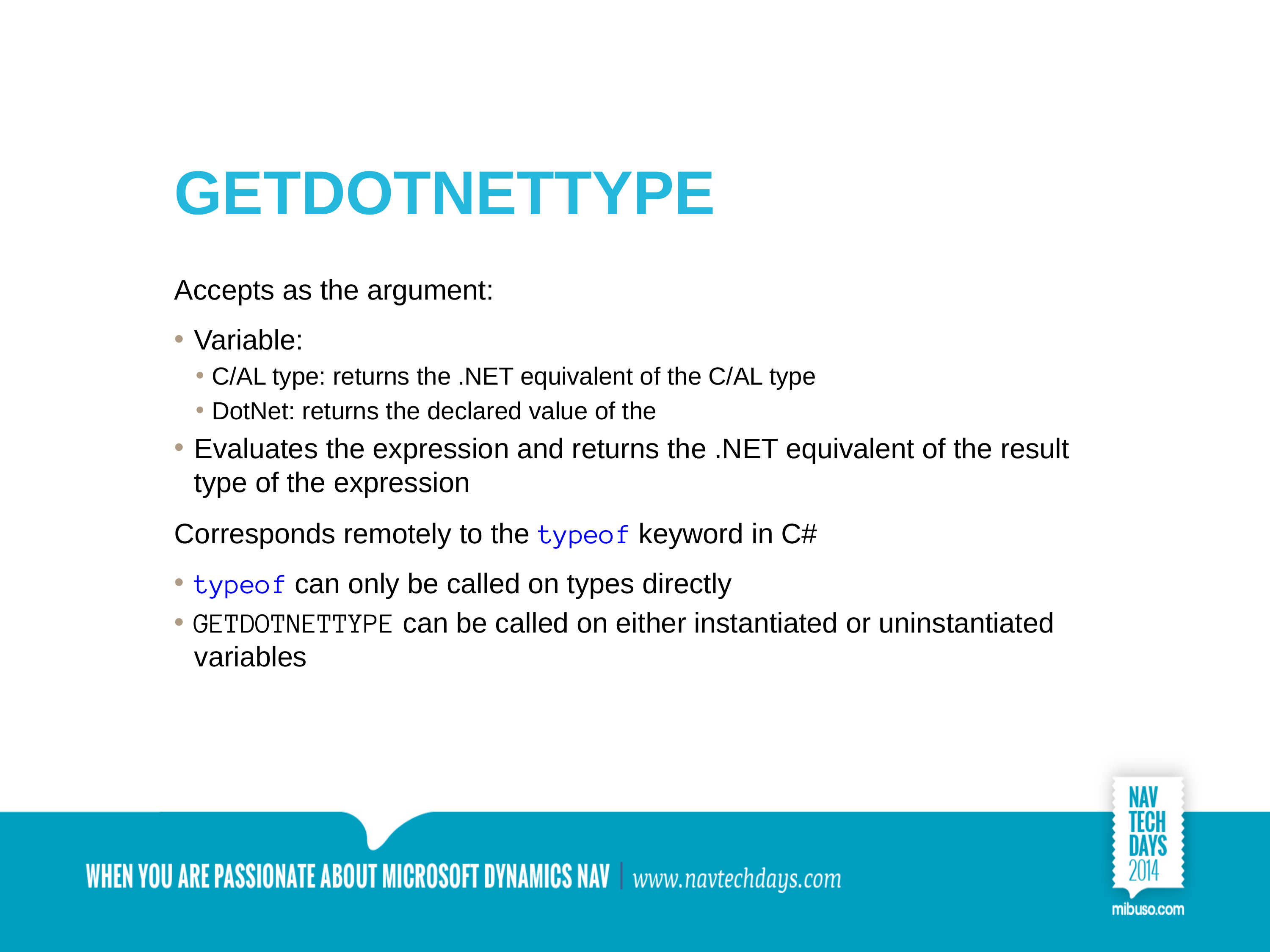

# GETDOTNETTYPE
Accepts as the argument:
Variable:
C/AL type: returns the .NET equivalent of the C/AL type
DotNet: returns the declared value of the
Evaluates the expression and returns the .NET equivalent of the result type of the expression
Corresponds remotely to the typeof keyword in C#
typeof can only be called on types directly
GETDOTNETTYPE can be called on either instantiated or uninstantiated variables